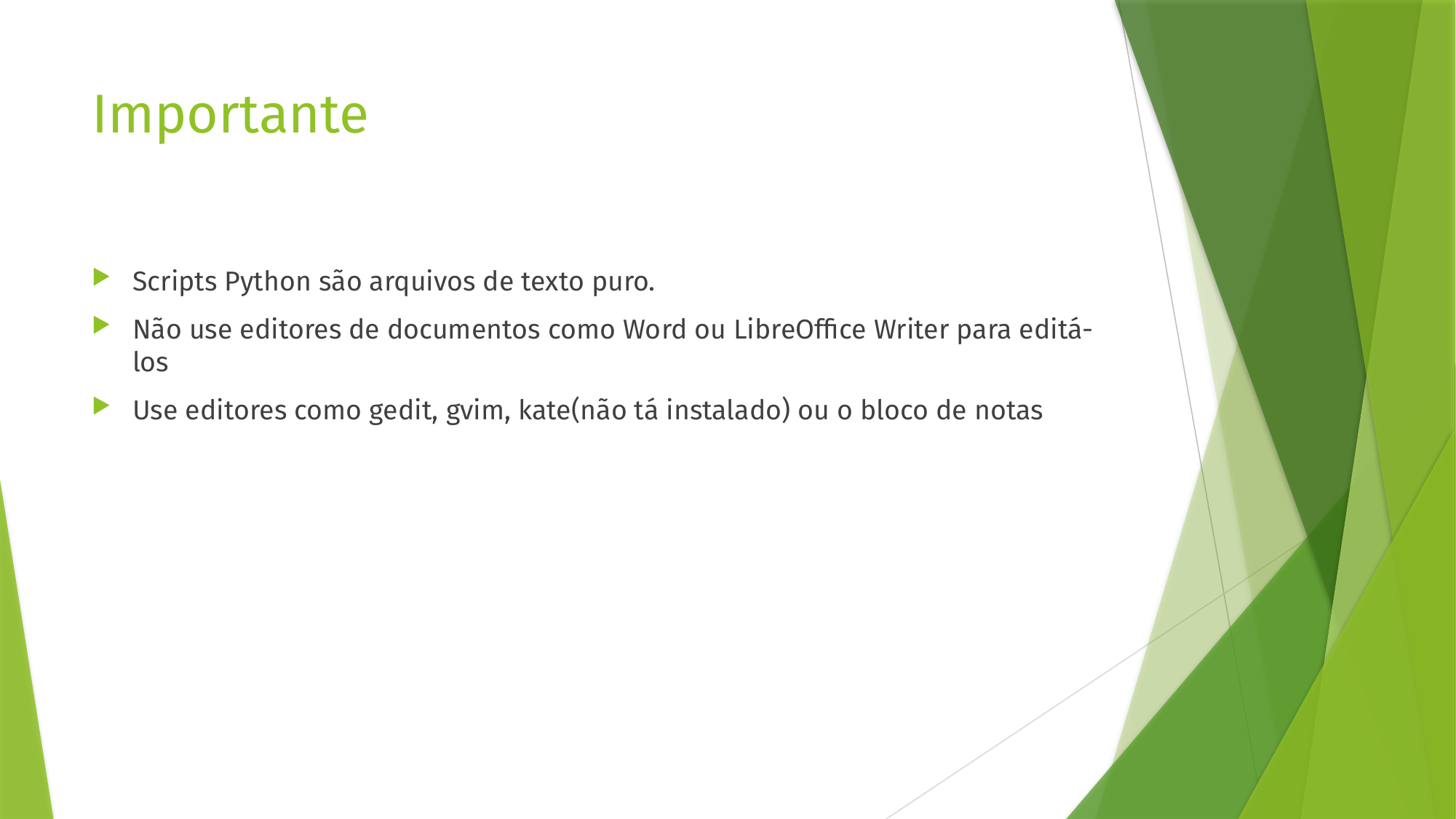

# Importante
Scripts Python são arquivos de texto puro.
Não use editores de documentos como Word ou LibreOffice Writer para editá-los
Use editores como gedit, gvim, kate(não tá instalado) ou o bloco de notas